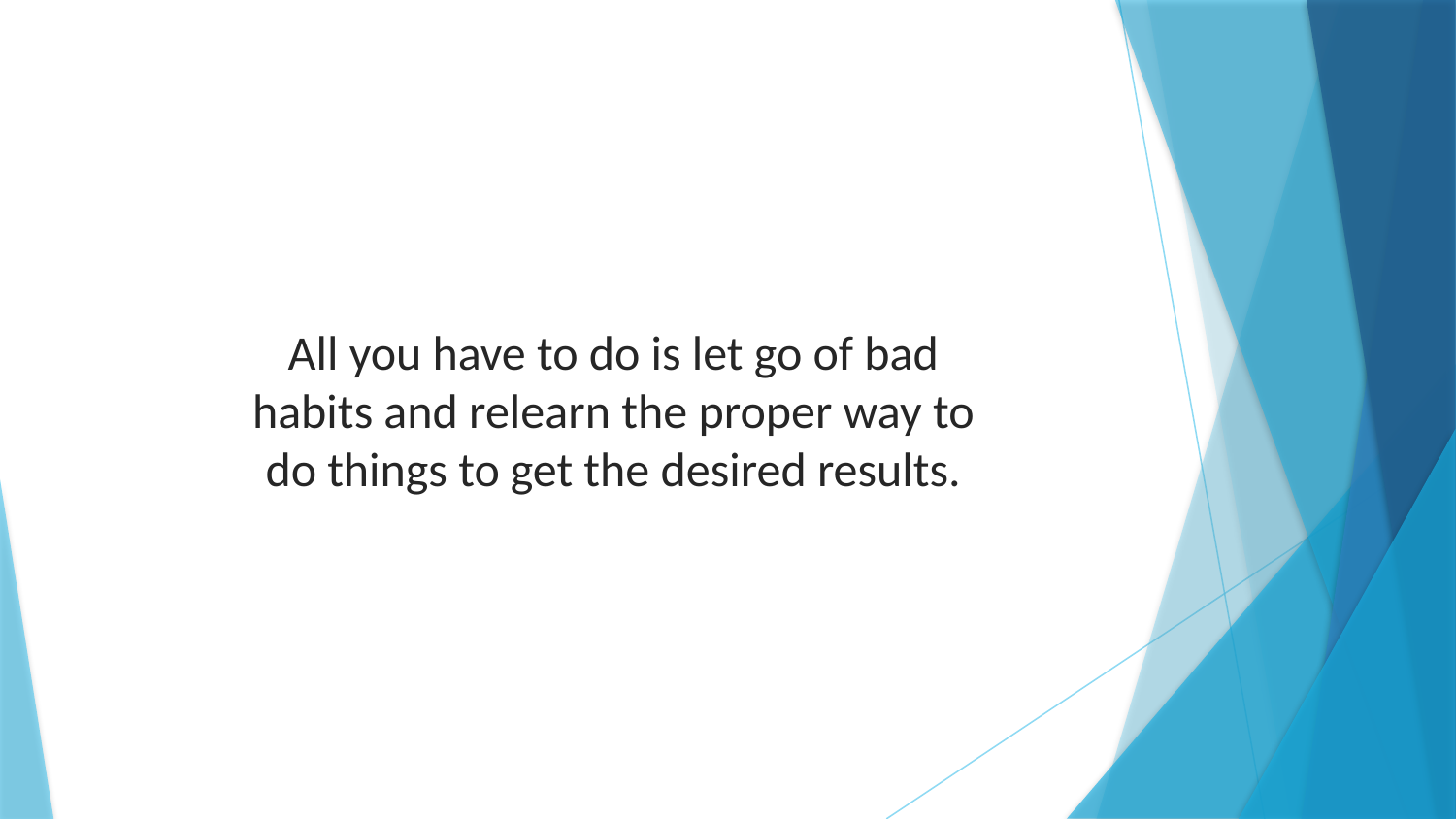

All you have to do is let go of bad habits and relearn the proper way to do things to get the desired results.